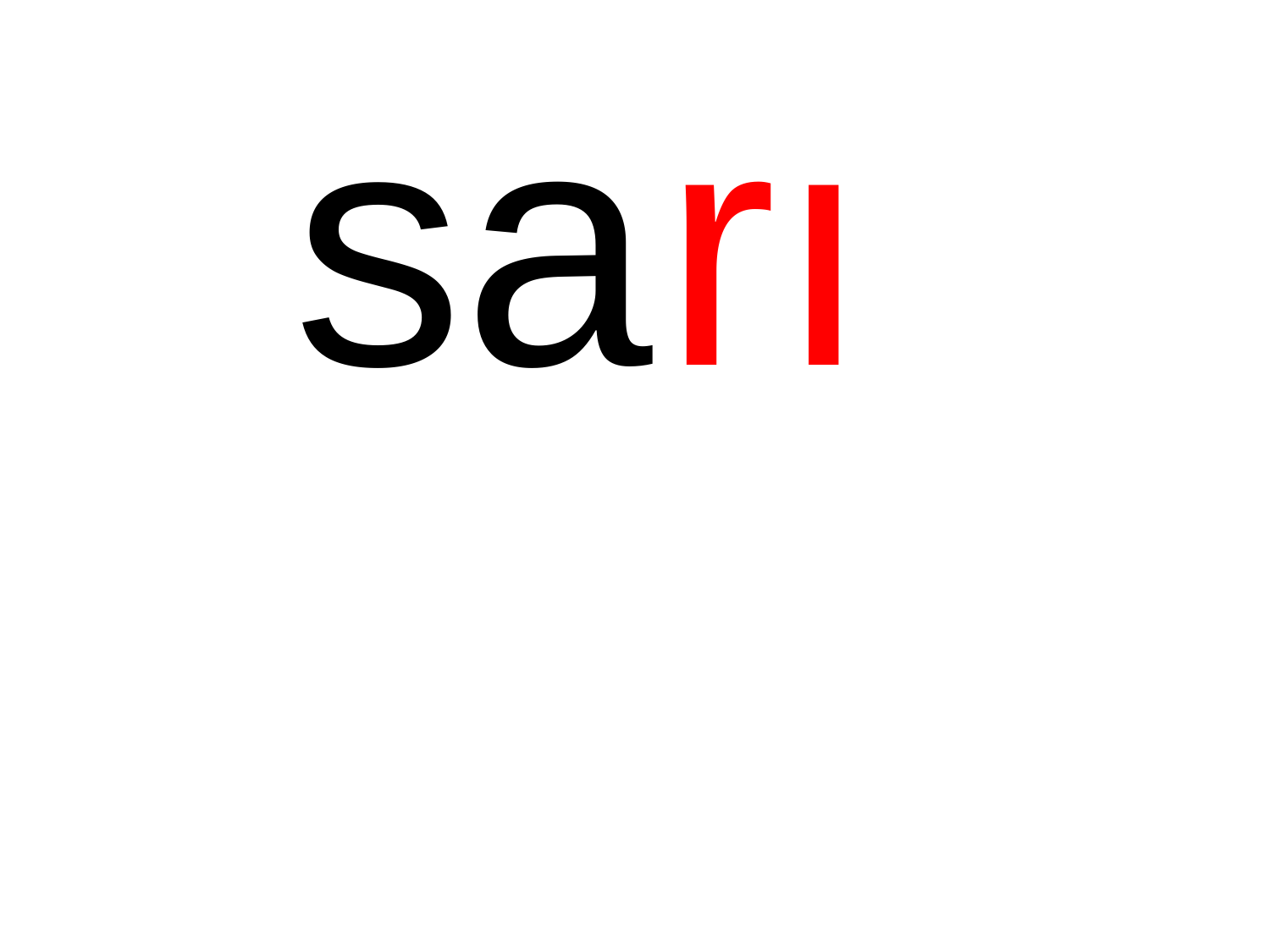

| sa |
| --- |
| rı |
| --- |